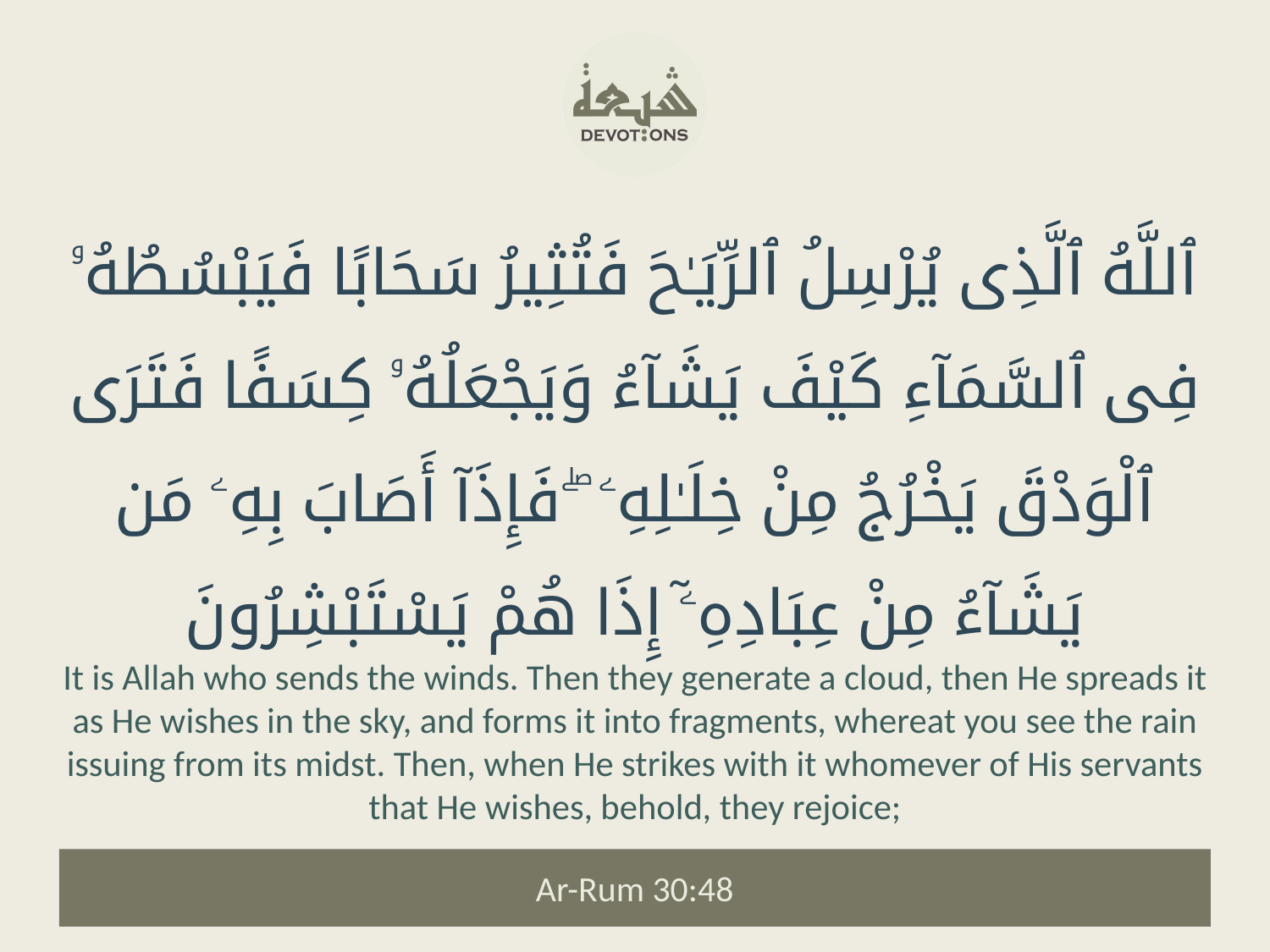

ٱللَّهُ ٱلَّذِى يُرْسِلُ ٱلرِّيَـٰحَ فَتُثِيرُ سَحَابًا فَيَبْسُطُهُۥ فِى ٱلسَّمَآءِ كَيْفَ يَشَآءُ وَيَجْعَلُهُۥ كِسَفًا فَتَرَى ٱلْوَدْقَ يَخْرُجُ مِنْ خِلَـٰلِهِۦ ۖ فَإِذَآ أَصَابَ بِهِۦ مَن يَشَآءُ مِنْ عِبَادِهِۦٓ إِذَا هُمْ يَسْتَبْشِرُونَ
It is Allah who sends the winds. Then they generate a cloud, then He spreads it as He wishes in the sky, and forms it into fragments, whereat you see the rain issuing from its midst. Then, when He strikes with it whomever of His servants that He wishes, behold, they rejoice;
Ar-Rum 30:48